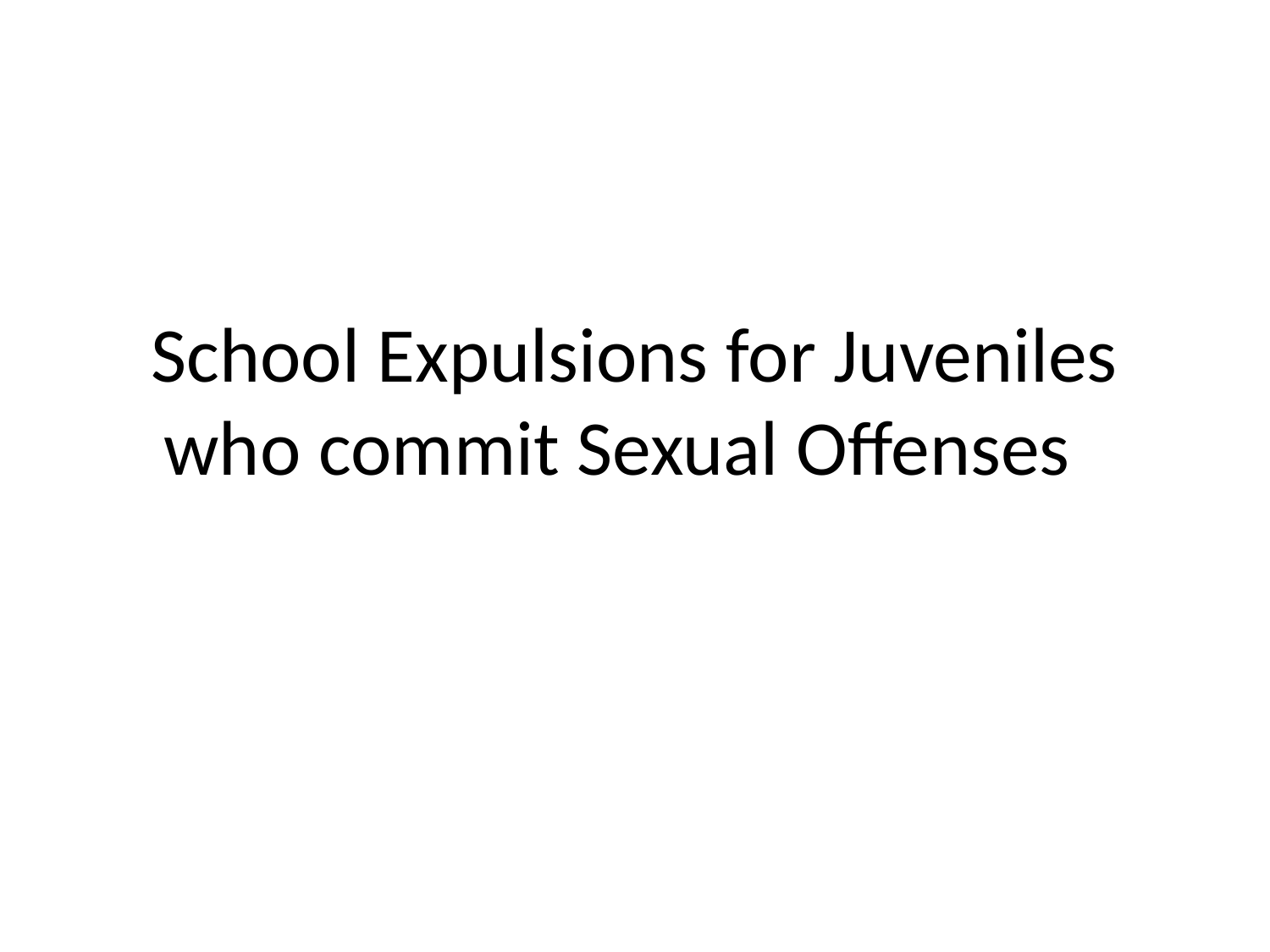

# School Expulsions for Juveniles who commit Sexual Offenses